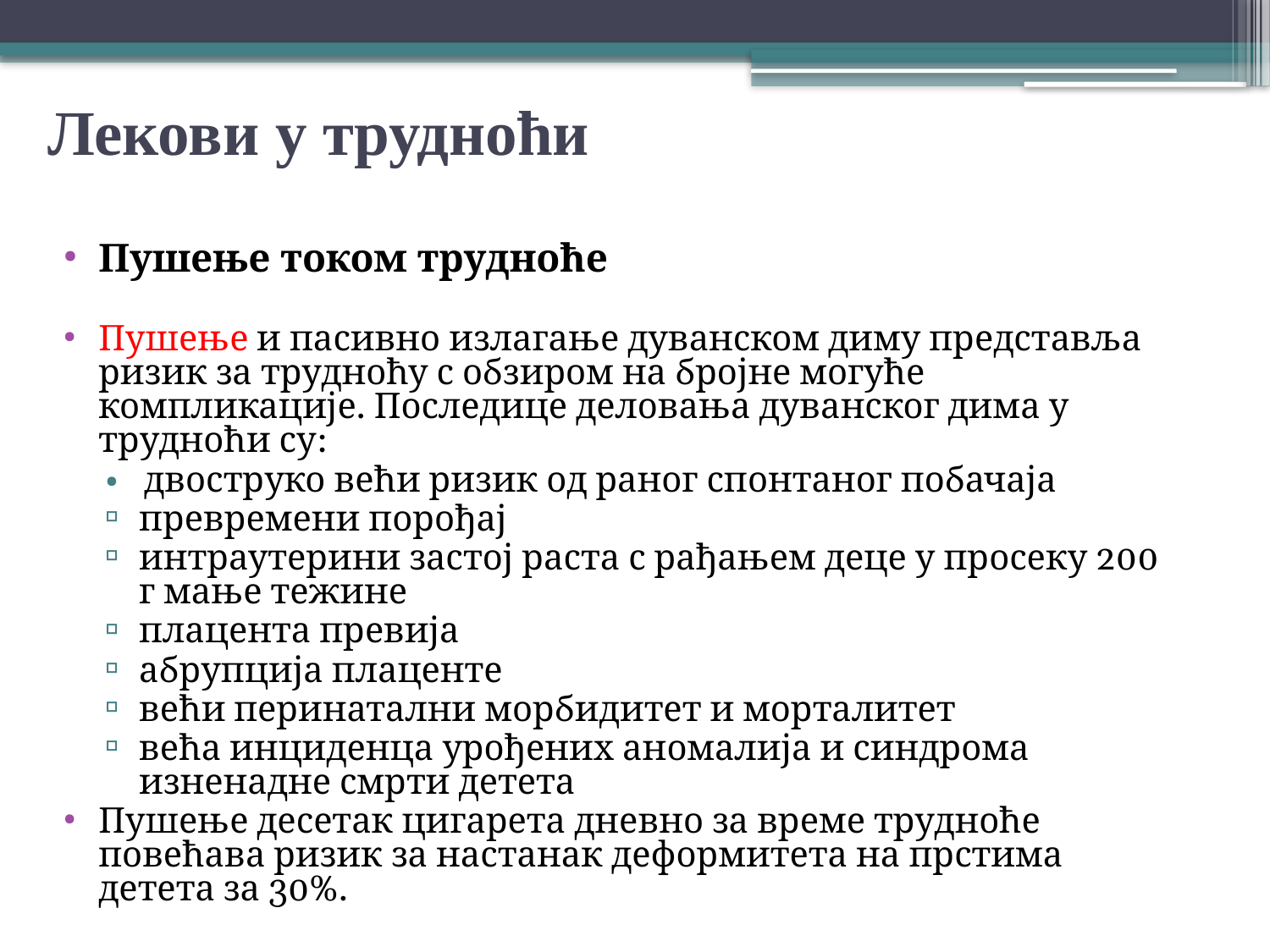

# Лекови у трудноћи
Пушење током трудноће

Пушење и пасивно излагање дуванском диму представља ризик за трудноћу с обзиром на бројне могуће компликације. Последице деловања дуванског дима у трудноћи су:
•   двоструко већи ризик од раног спонтаног побачаја
превремени порођај
интраутерини застој раста с рађањем деце у просеку 200 г мање тежине
плацента превија
абрупција плаценте
већи перинатални морбидитет и морталитет
већа инциденца урођених аномалија и синдрома изненадне смрти детета
Пушење десетак цигарета дневно за време трудноће повећава ризик за настанак деформитета на прстима детета за 30%.